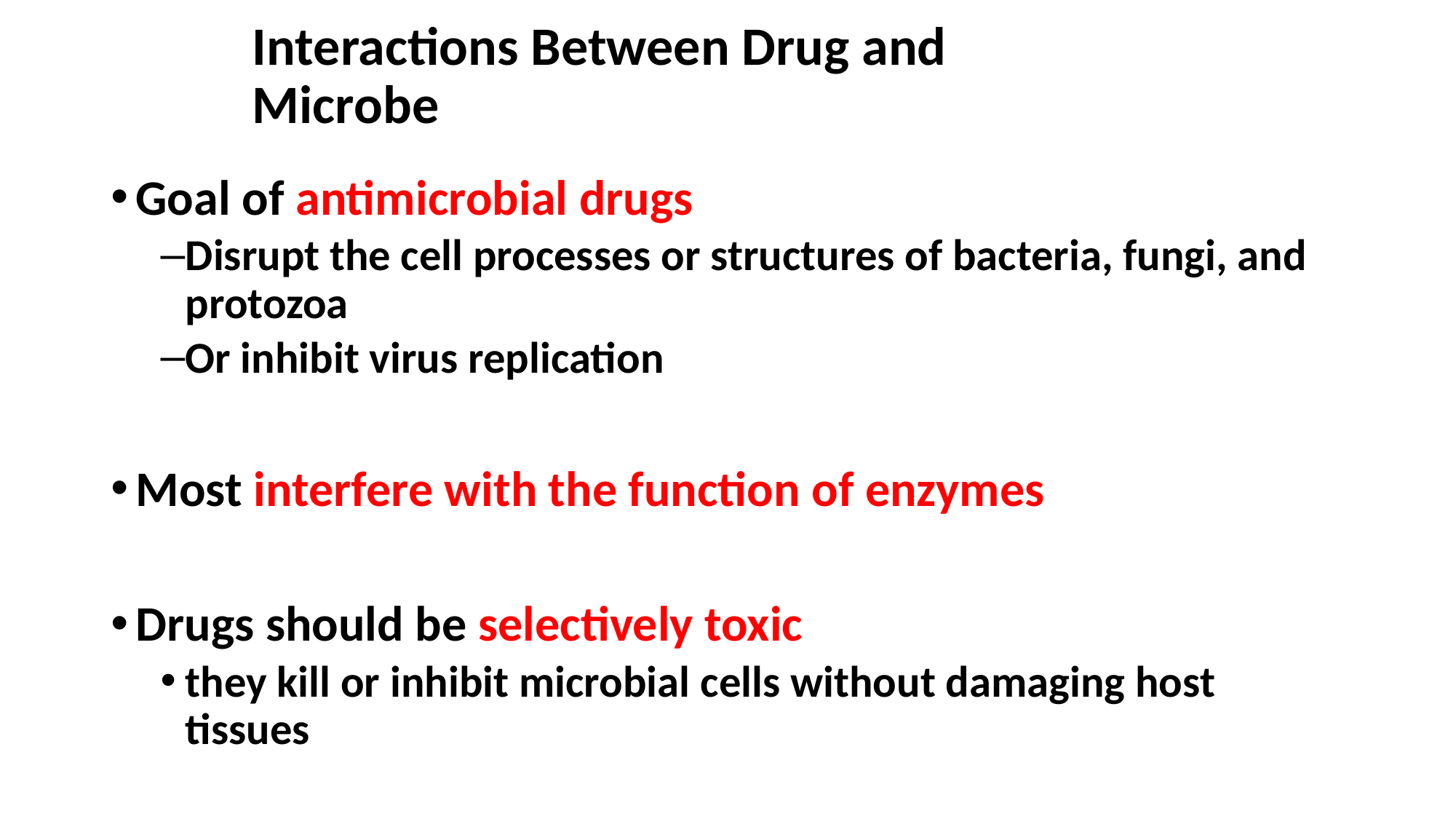

# Interactions Between Drug and Microbe
Goal of antimicrobial drugs
Disrupt the cell processes or structures of bacteria, fungi, and protozoa
Or inhibit virus replication

Most interfere with the function of enzymes

Drugs should be selectively toxic
they kill or inhibit microbial cells without damaging host tissues